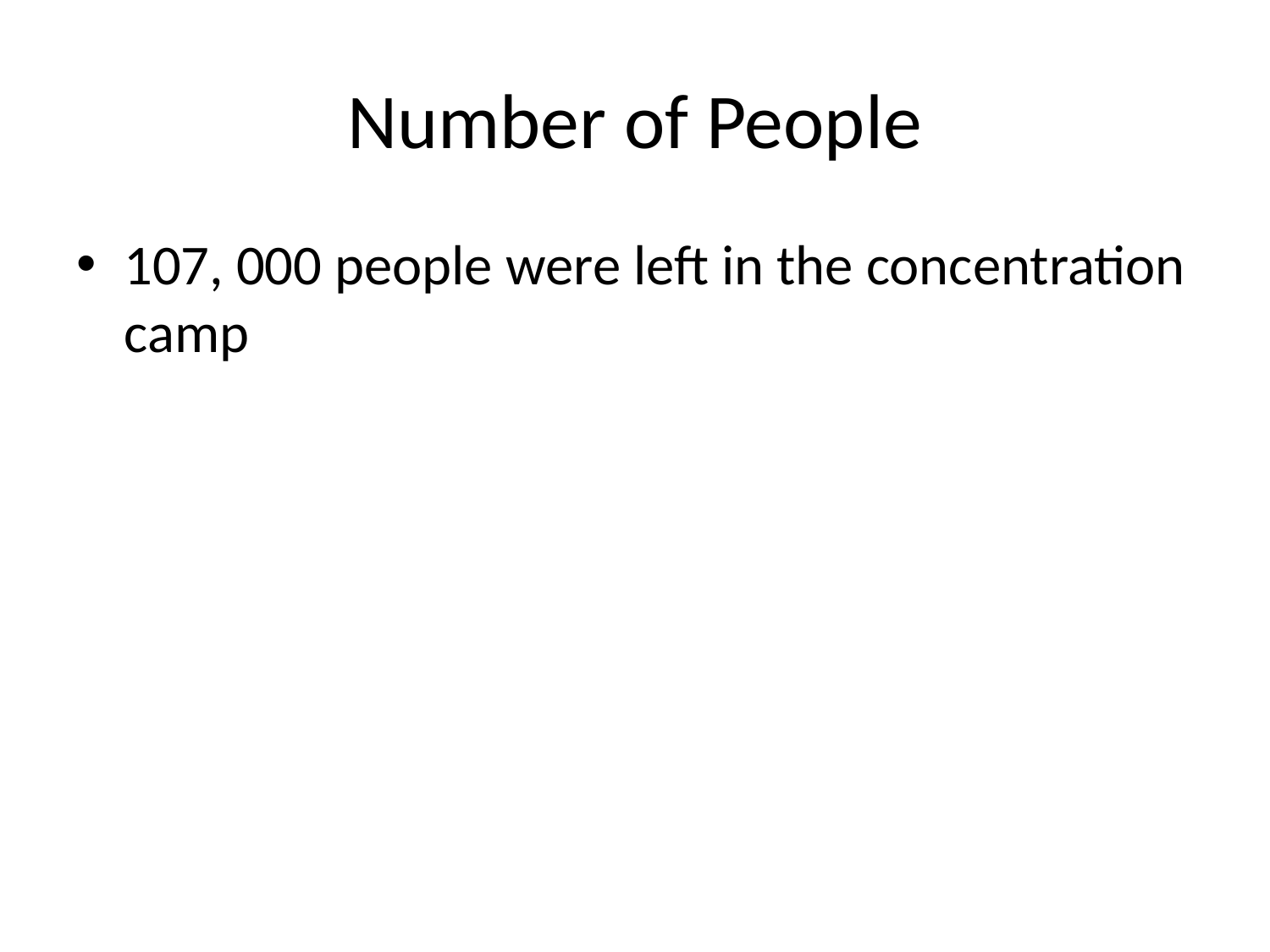

# Number of People
107, 000 people were left in the concentration camp